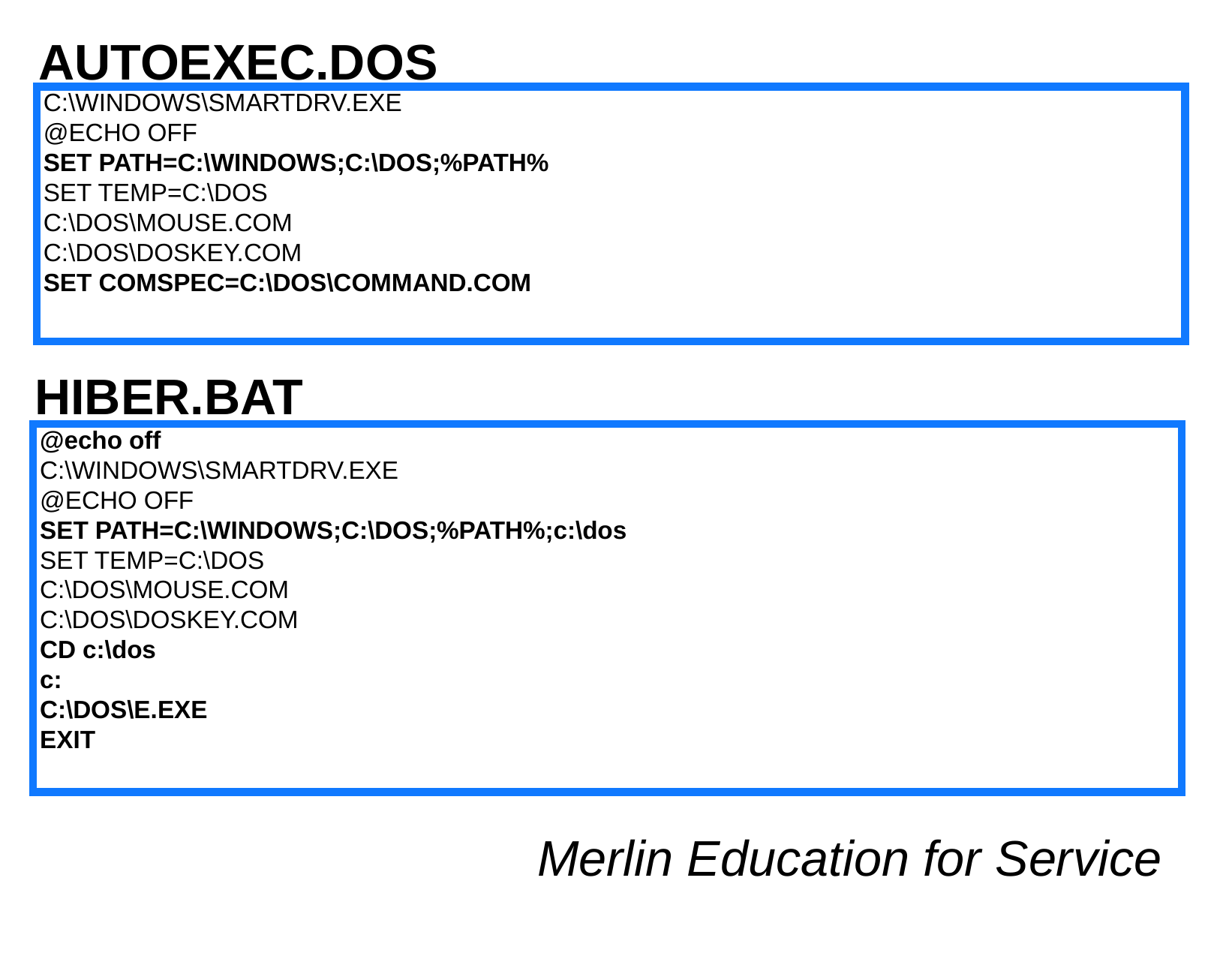

AUTOEXEC.DOS
 C:\WINDOWS\SMARTDRV.EXE
 @ECHO OFF
 SET PATH=C:\WINDOWS;C:\DOS;%PATH%
 SET TEMP=C:\DOS
 C:\DOS\MOUSE.COM
 C:\DOS\DOSKEY.COM
 SET COMSPEC=C:\DOS\COMMAND.COM
HIBER.BAT
 @echo off
 C:\WINDOWS\SMARTDRV.EXE
 @ECHO OFF
 SET PATH=C:\WINDOWS;C:\DOS;%PATH%;c:\dos
 SET TEMP=C:\DOS
 C:\DOS\MOUSE.COM
 C:\DOS\DOSKEY.COM
 CD c:\dos
 c:
 C:\DOS\E.EXE
 EXIT
Merlin Education for Service